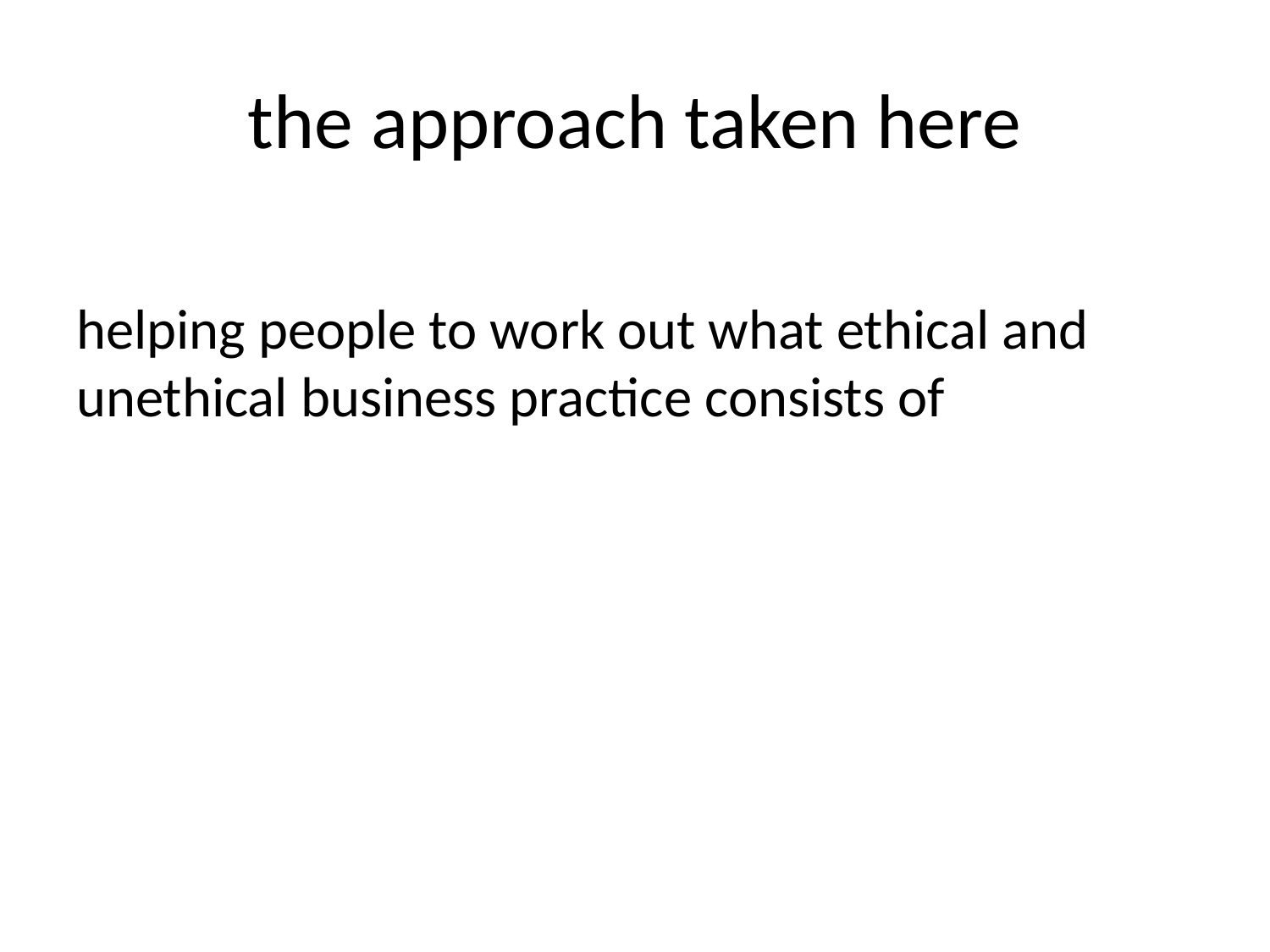

# the approach taken here
helping people to work out what ethical and unethical business practice consists of